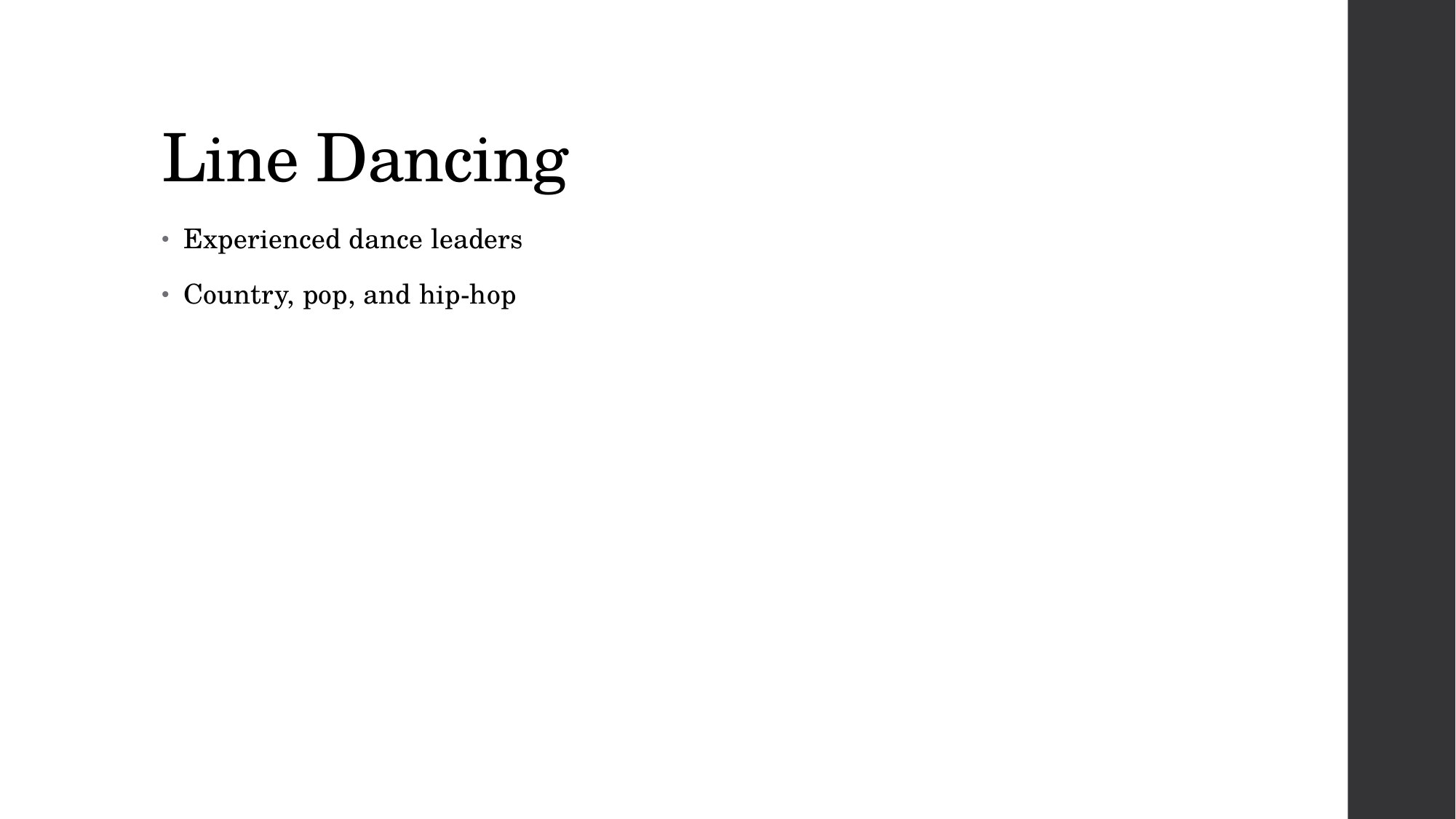

# Line Dancing
Experienced dance leaders
Country, pop, and hip-hop